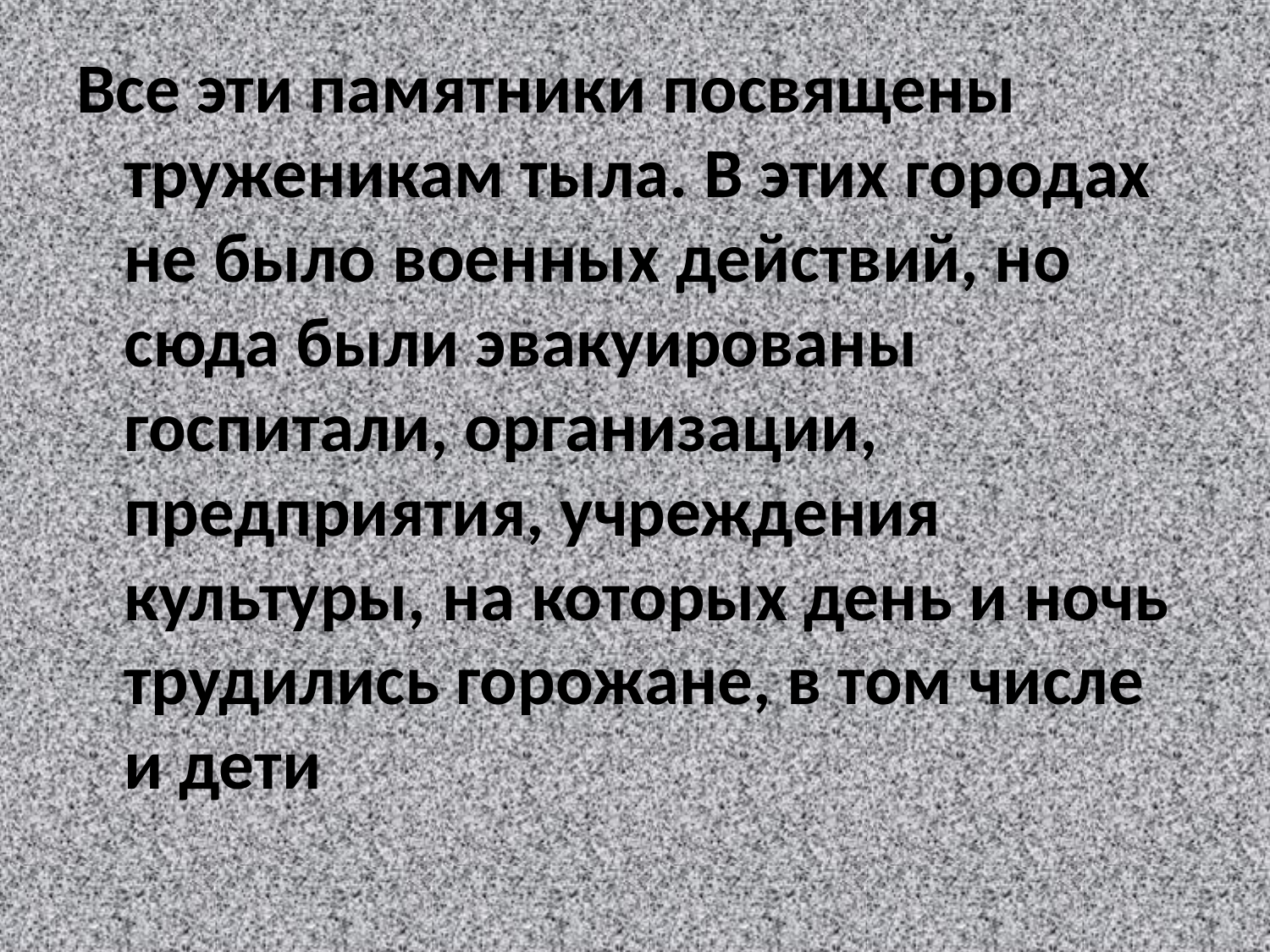

Все эти памятники посвящены труженикам тыла. В этих городах не было военных действий, но сюда были эвакуированы госпитали, организации, предприятия, учреждения культуры, на которых день и ночь трудились горожане, в том числе и дети
#